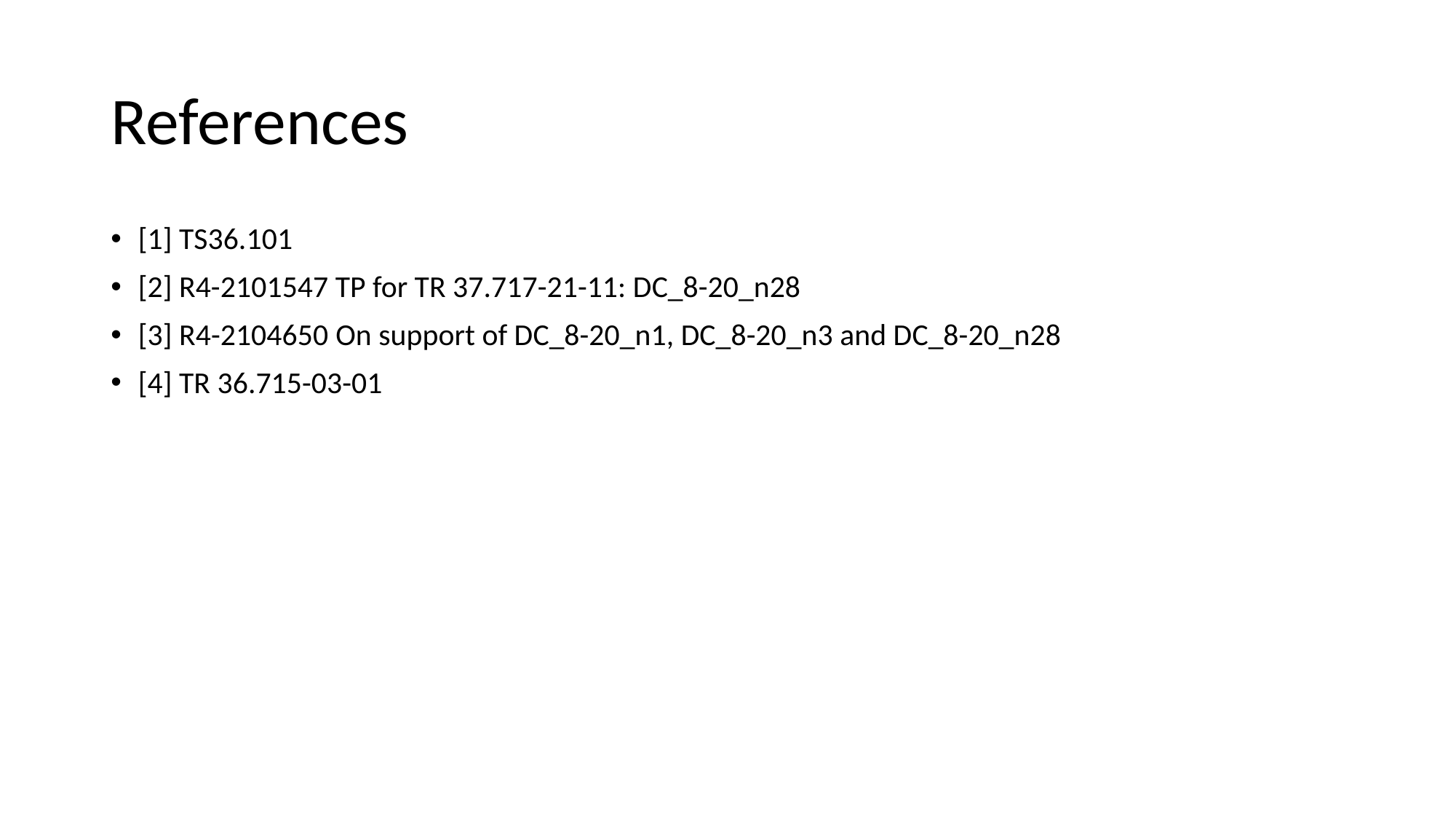

# References
[1] TS36.101
[2] R4-2101547 TP for TR 37.717-21-11: DC_8-20_n28
[3] R4-2104650 On support of DC_8-20_n1, DC_8-20_n3 and DC_8-20_n28
[4] TR 36.715-03-01